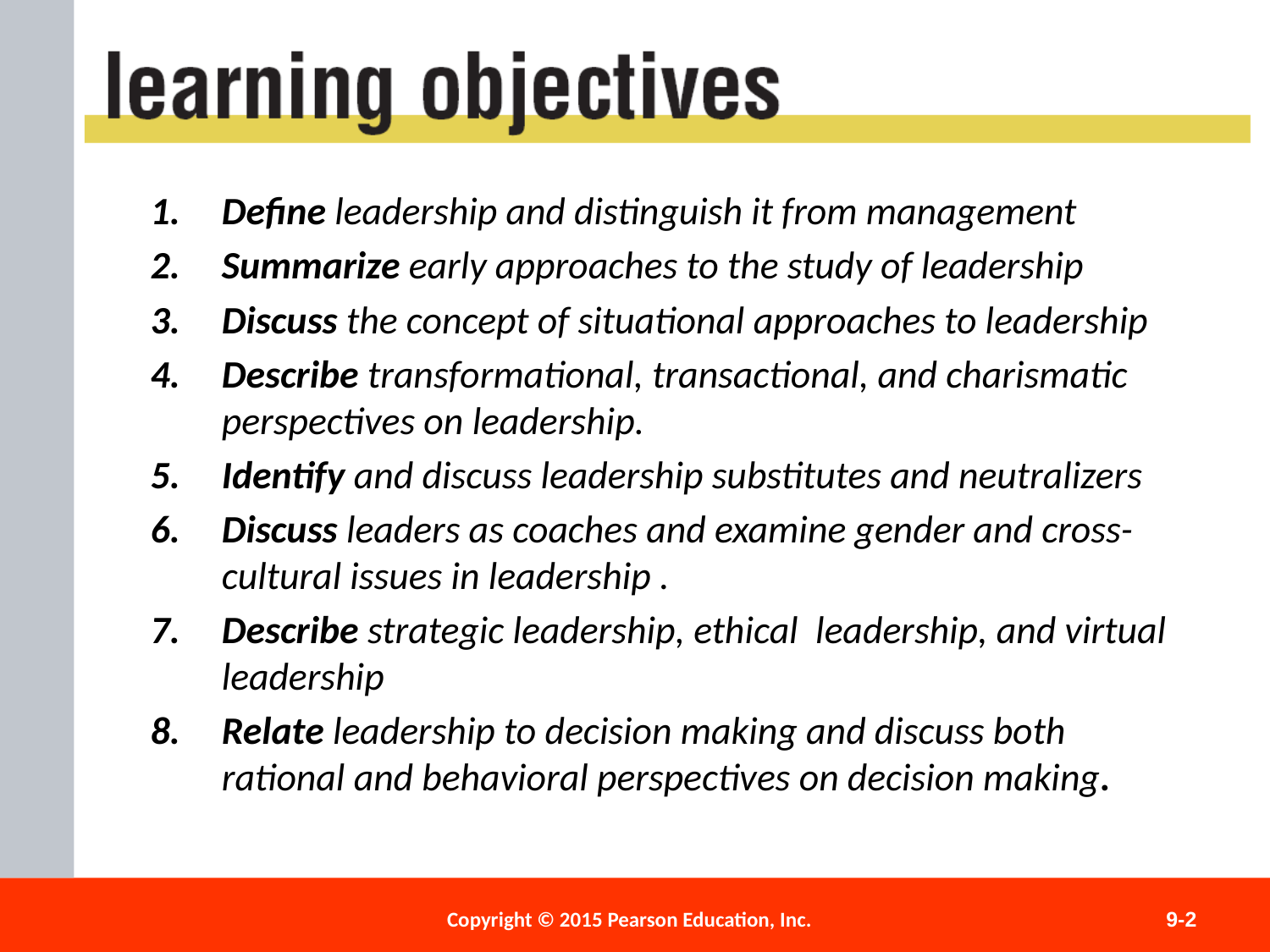

Define leadership and distinguish it from management
Summarize early approaches to the study of leadership
Discuss the concept of situational approaches to leadership
Describe transformational, transactional, and charismatic perspectives on leadership.
Identify and discuss leadership substitutes and neutralizers
Discuss leaders as coaches and examine gender and cross-cultural issues in leadership .
Describe strategic leadership, ethical  leadership, and virtual leadership
Relate leadership to decision making and discuss both rational and behavioral perspectives on decision making.